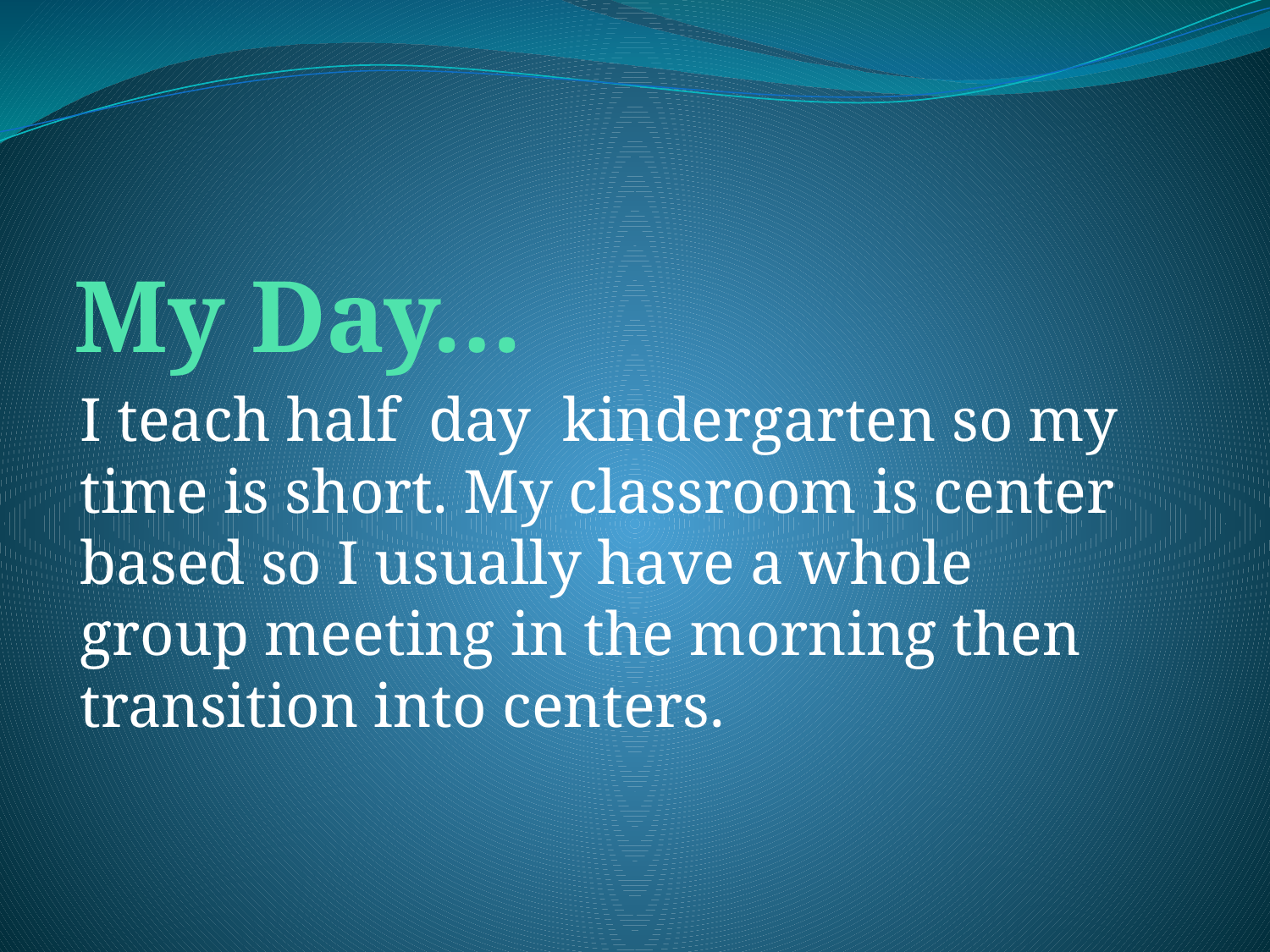

# My Day…
I teach half  day  kindergarten so my time is short. My classroom is center based so I usually have a whole group meeting in the morning then transition into centers.